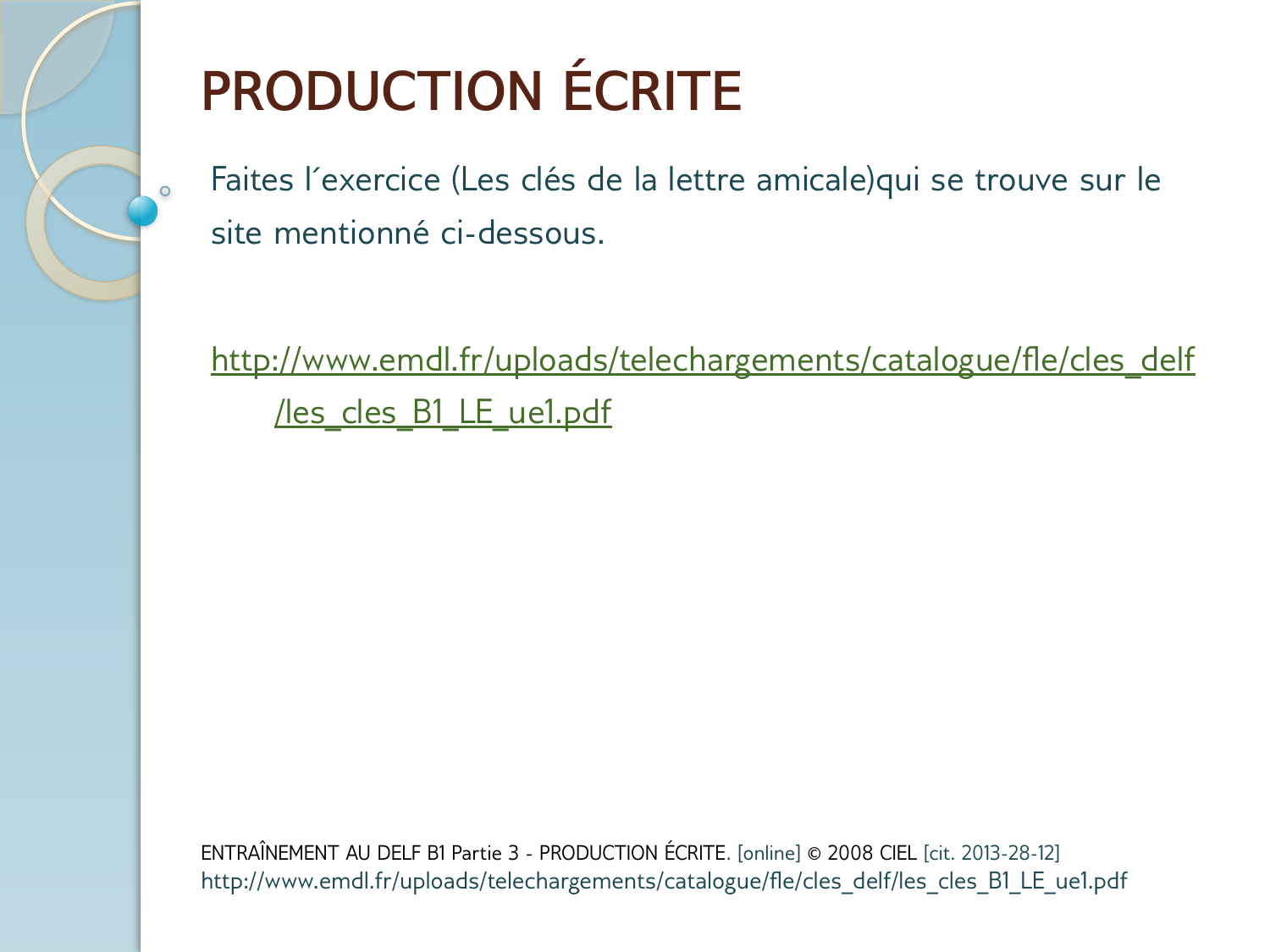

# PRODUCTION ÉCRITE
Faites l´exercice (Les clés de la lettre amicale)qui se trouve sur le site mentionné ci-dessous.

http://www.emdl.fr/uploads/telechargements/catalogue/fle/cles_delf/les_cles_B1_LE_ue1.pdf

ENTRAÎNEMENT AU DELF B1 Partie 3 - PRODUCTION ÉCRITE. [online] © 2008 CIEL [cit. 2013-28-12] http://www.emdl.fr/uploads/telechargements/catalogue/fle/cles_delf/les_cles_B1_LE_ue1.pdf